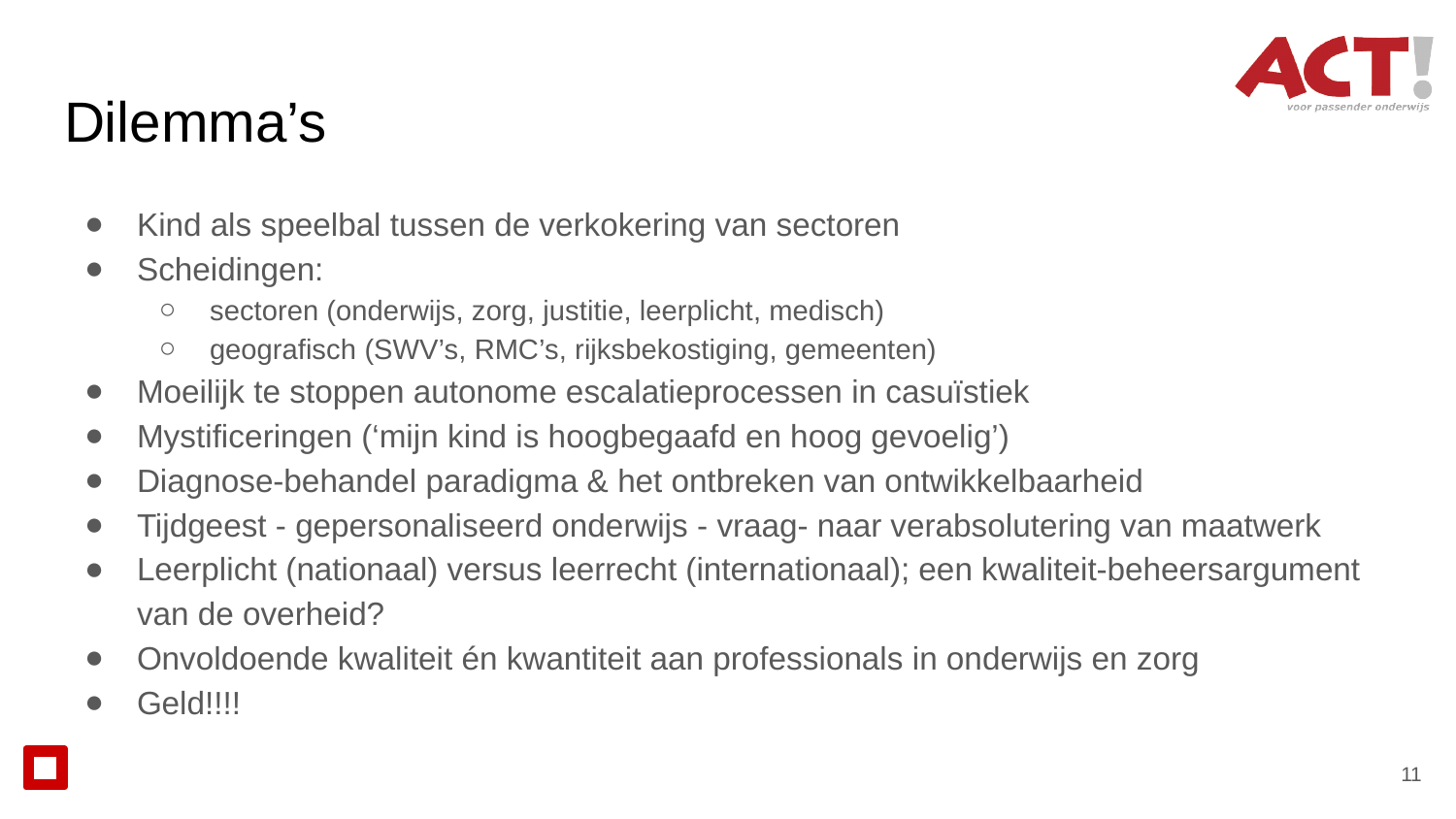

# Dilemma’s
Kind als speelbal tussen de verkokering van sectoren
Scheidingen:
sectoren (onderwijs, zorg, justitie, leerplicht, medisch)
geografisch (SWV’s, RMC’s, rijksbekostiging, gemeenten)
Moeilijk te stoppen autonome escalatieprocessen in casuïstiek
Mystificeringen (‘mijn kind is hoogbegaafd en hoog gevoelig’)
Diagnose-behandel paradigma & het ontbreken van ontwikkelbaarheid
Tijdgeest - gepersonaliseerd onderwijs - vraag- naar verabsolutering van maatwerk
Leerplicht (nationaal) versus leerrecht (internationaal); een kwaliteit-beheersargument van de overheid?
Onvoldoende kwaliteit én kwantiteit aan professionals in onderwijs en zorg
Geld!!!!
11